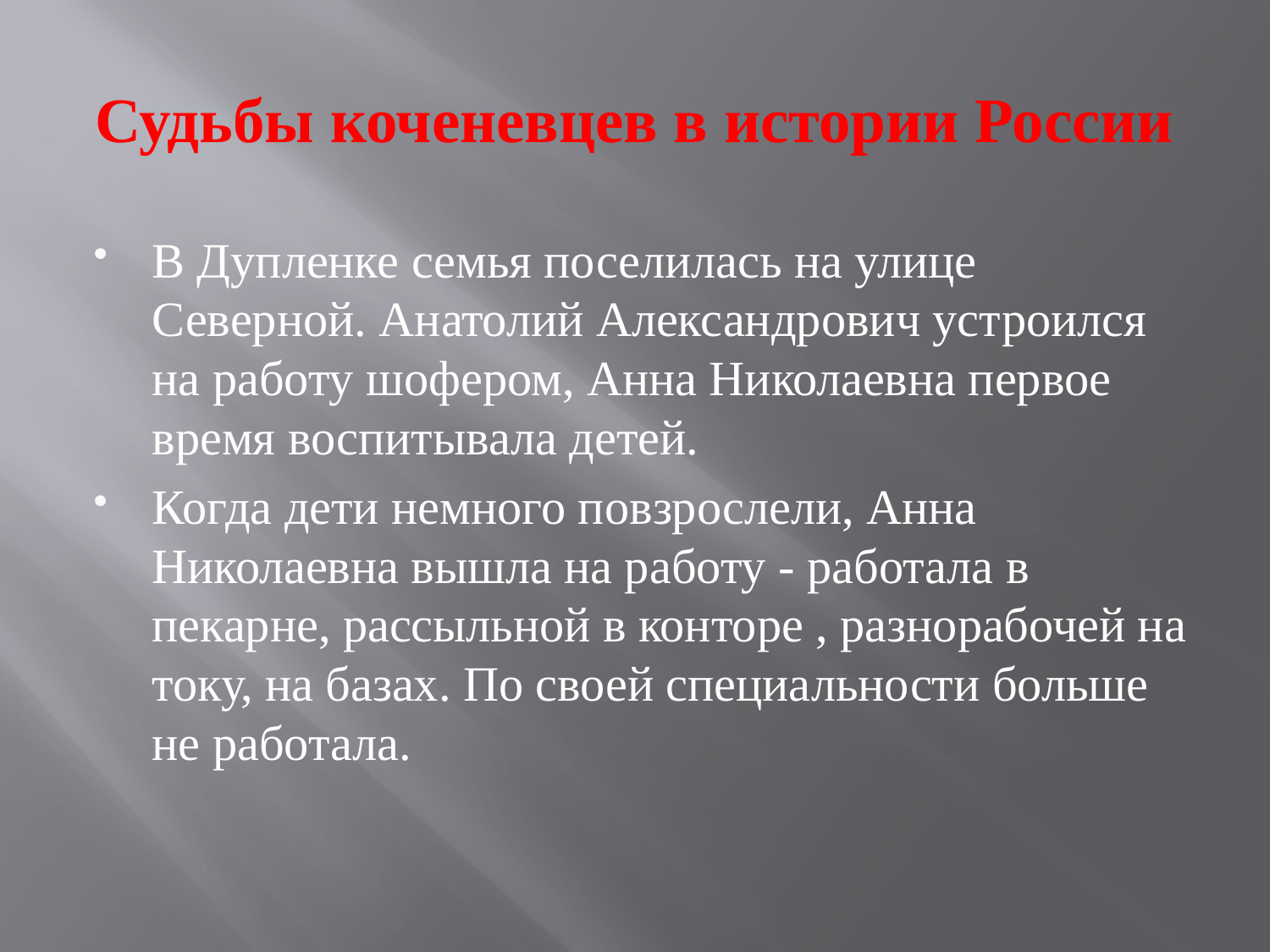

# Судьбы коченевцев в истории России
В Дупленке семья поселилась на улице Северной. Анатолий Александрович устроился на работу шофером, Анна Николаевна первое время воспитывала детей.
Когда дети немного повзрослели, Анна Николаевна вышла на работу - работала в пекарне, рассыльной в конторе , разнорабочей на току, на базах. По своей специальности больше не работала.